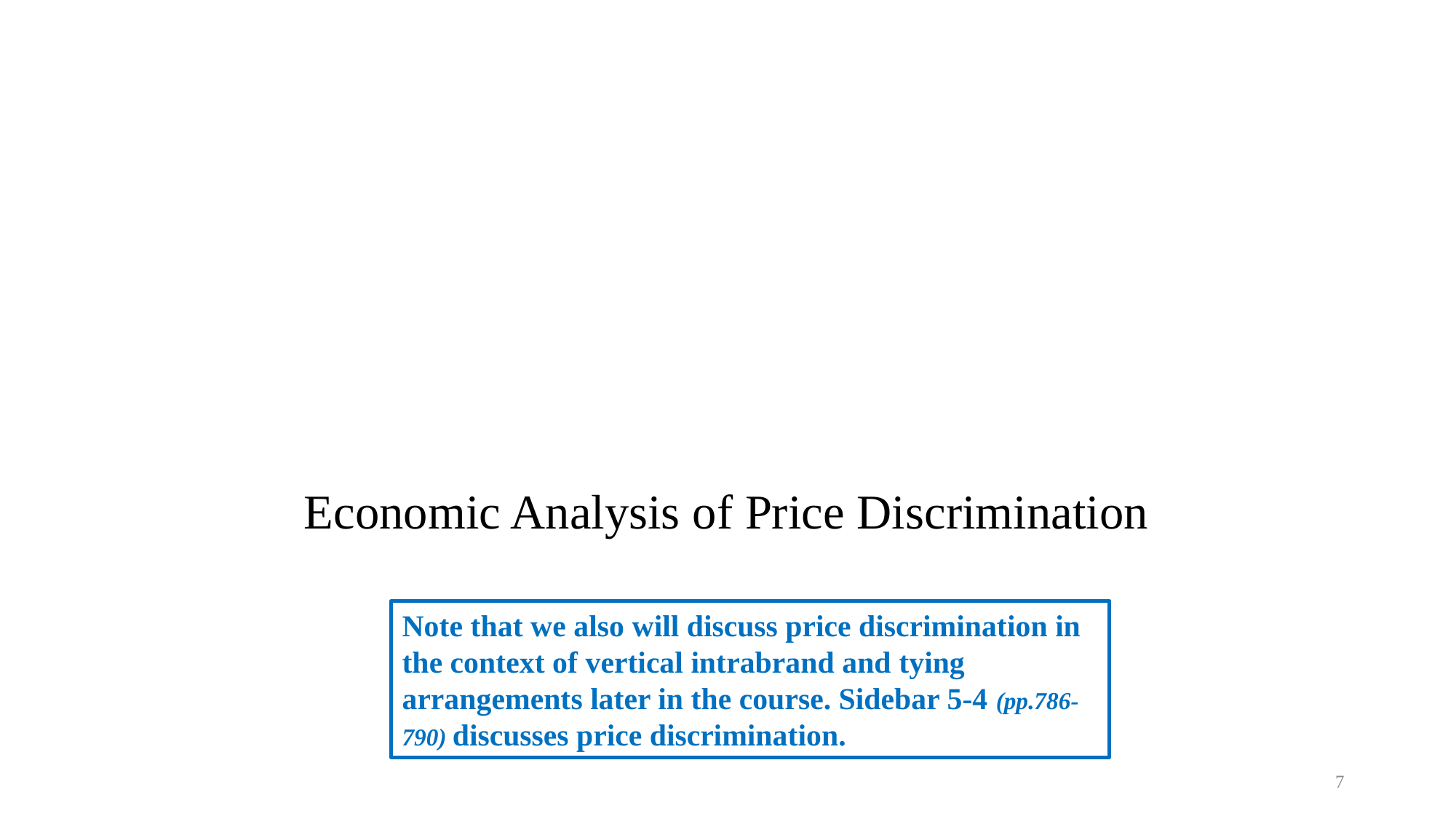

# Economic Analysis of Price Discrimination

Note that we also will discuss price discrimination in the context of vertical intrabrand and tying arrangements later in the course. Sidebar 5-4 (pp.786-790) discusses price discrimination.
7